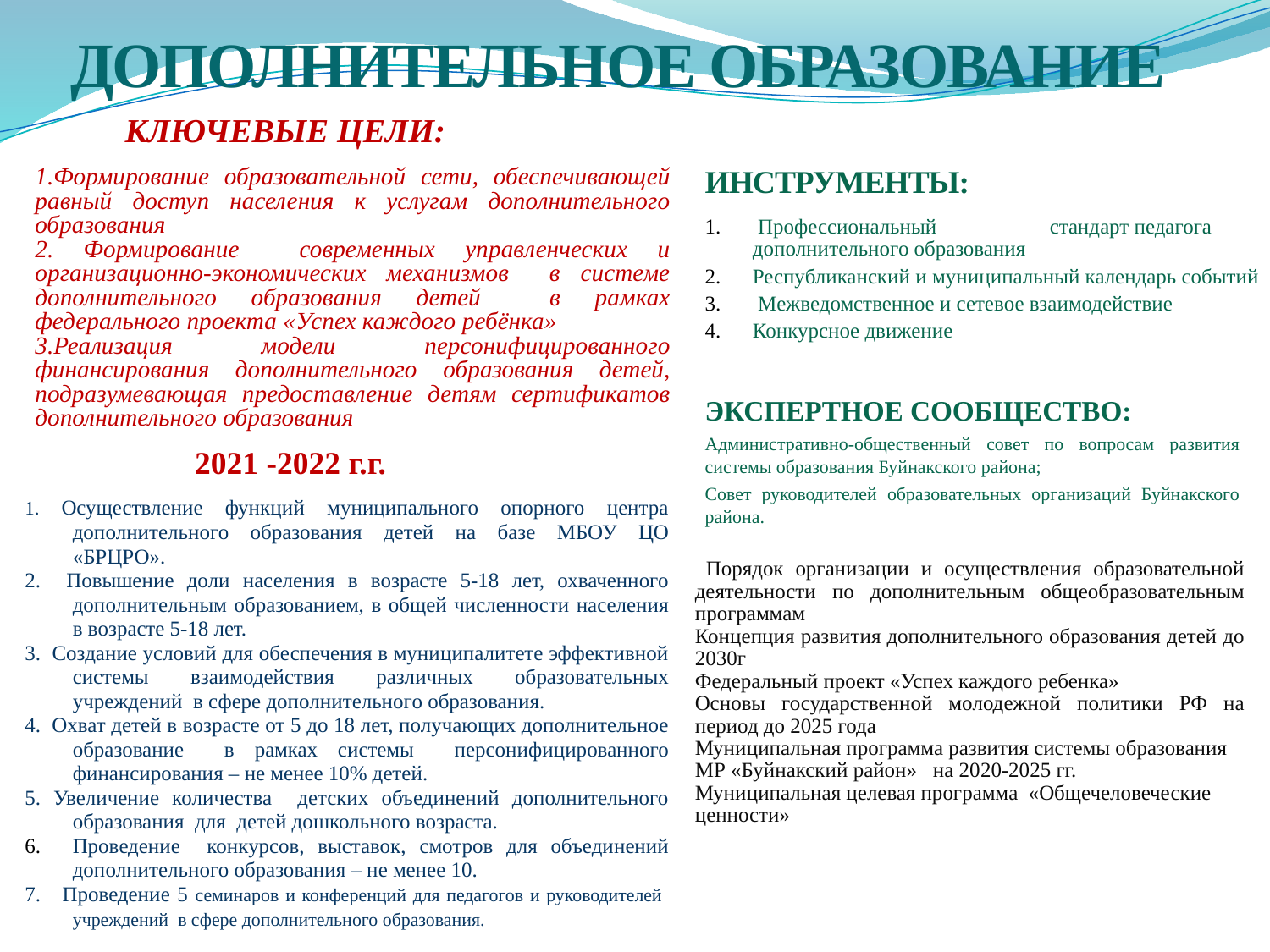

| ДОПОЛНИТЕЛЬНОЕ ОБРАЗОВАНИЕ |
| --- |
| КЛЮЧЕВЫЕ ЦЕЛИ: |
| --- |
| ИНСТРУМЕНТЫ: Профессиональный стандарт педагога дополнительного образования Республиканский и муниципальный календарь событий Межведомственное и сетевое взаимодействие Конкурсное движение |
| --- |
| 1.Формирование образовательной сети, обеспечивающей равный доступ населения к услугам дополнительного образования 2. Формирование современных управленческих и организационно-экономических механизмов в системе дополнительного образования детей в рамках федерального проекта «Успех каждого ребёнка» 3.Реализация модели персонифицированного финансирования дополнительного образования детей, подразумевающая предоставление детям сертификатов дополнительного образования |
| --- |
| ЭКСПЕРТНОЕ СООБЩЕСТВО: Административно-общественный совет по вопросам развития системы образования Буйнакского района; Совет руководителей образовательных организаций Буйнакского района. |
| --- |
| 2021 -2022 г.г. |
| --- |
| 1. Осуществление функций муниципального опорного центра дополнительного образования детей на базе МБОУ ЦО «БРЦРО». 2. Повышение доли населения в возрасте 5-18 лет, охваченного дополнительным образованием, в общей численности населения в возрасте 5-18 лет. 3. Создание условий для обеспечения в муниципалитете эффективной системы взаимодействия различных образовательных учреждений в сфере дополнительного образования. 4. Охват детей в возрасте от 5 до 18 лет, получающих дополнительное образование в рамках системы персонифицированного финансирования – не менее 10% детей. 5. Увеличение количества детских объединений дополнительного образования для детей дошкольного возраста. Проведение конкурсов, выставок, смотров для объединений дополнительного образования – не менее 10. 7. Проведение 5 семинаров и конференций для педагогов и руководителей учреждений в сфере дополнительного образования. |
| --- |
| Порядок организации и осуществления образовательной деятельности по дополнительным общеобразовательным программам Концепция развития дополнительного образования детей до 2030г Федеральный проект «Успех каждого ребенка» Основы государственной молодежной политики РФ на период до 2025 года Муниципальная программа развития системы образования МР «Буйнакский район» на 2020-2025 гг. Муниципальная целевая программа «Общечеловеческие ценности» |
| --- |